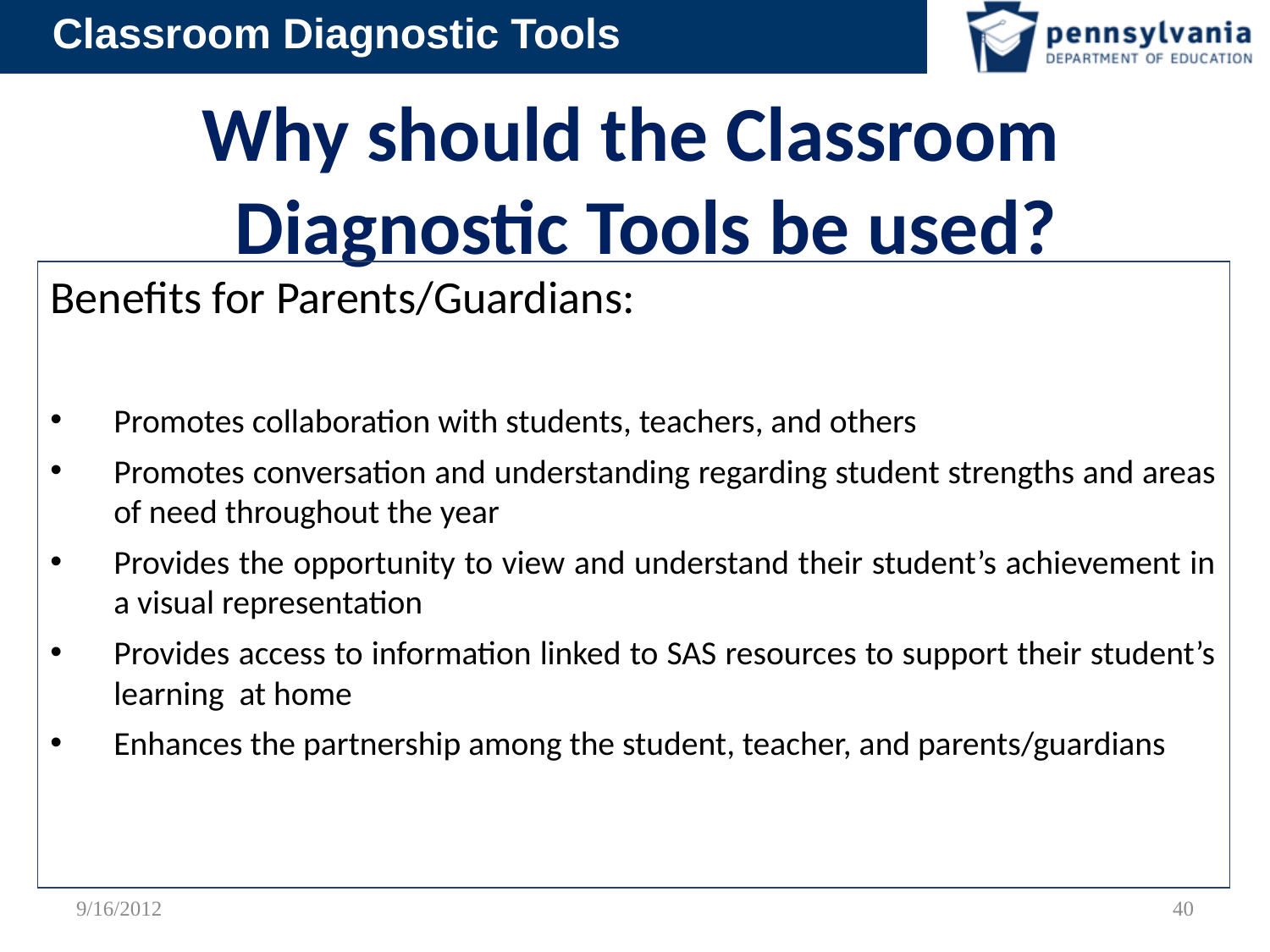

# Why should the Classroom Diagnostic Tools be used?
Benefits for Parents/Guardians:

Promotes collaboration with students, teachers, and others
Promotes conversation and understanding regarding student strengths and areas of need throughout the year
Provides the opportunity to view and understand their student’s achievement in a visual representation
Provides access to information linked to SAS resources to support their student’s learning  at home
Enhances the partnership among the student, teacher, and parents/guardians

9/16/2012
40